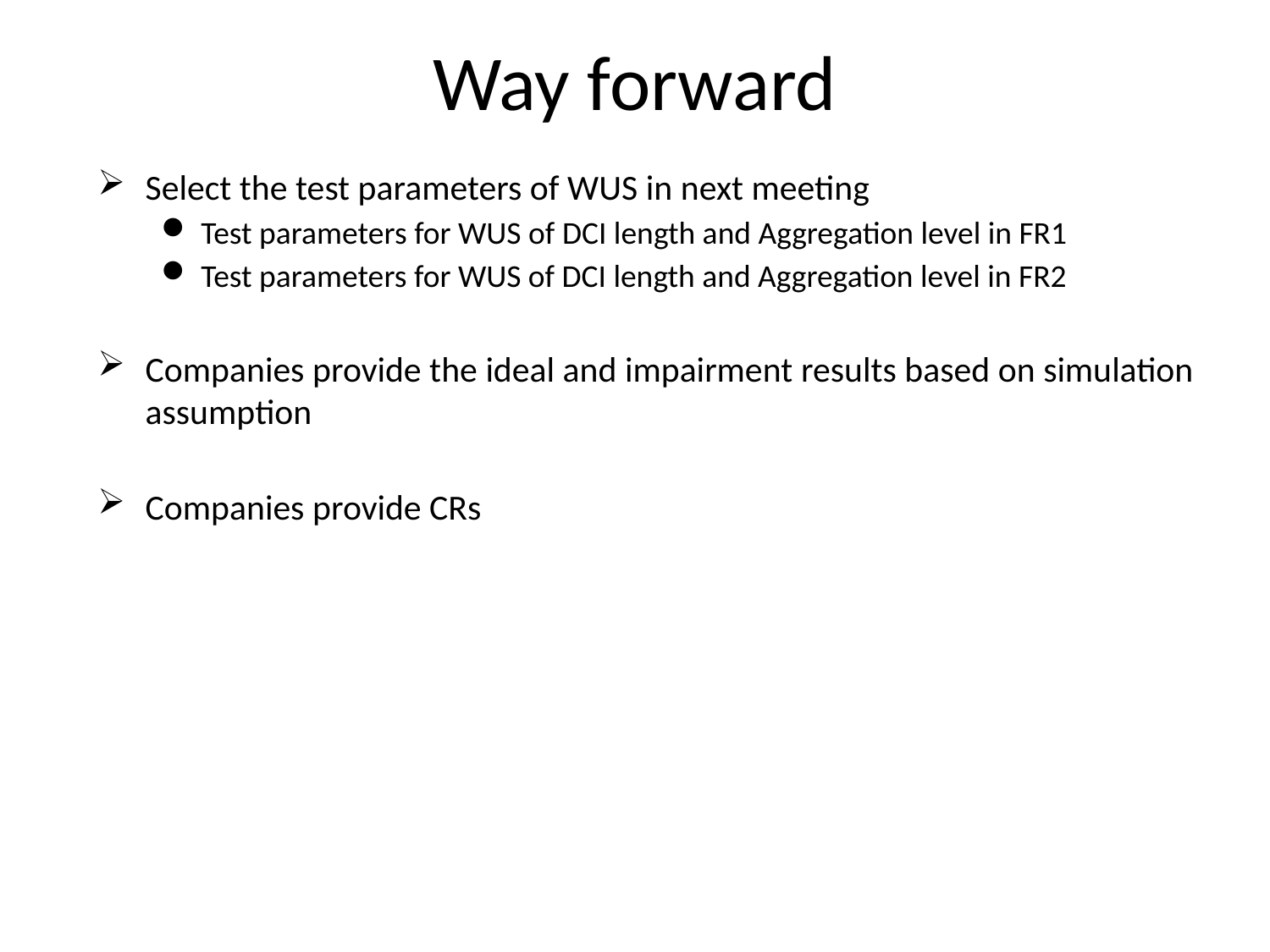

# Way forward
Select the test parameters of WUS in next meeting
Test parameters for WUS of DCI length and Aggregation level in FR1
Test parameters for WUS of DCI length and Aggregation level in FR2

Companies provide the ideal and impairment results based on simulation assumption

Companies provide CRs